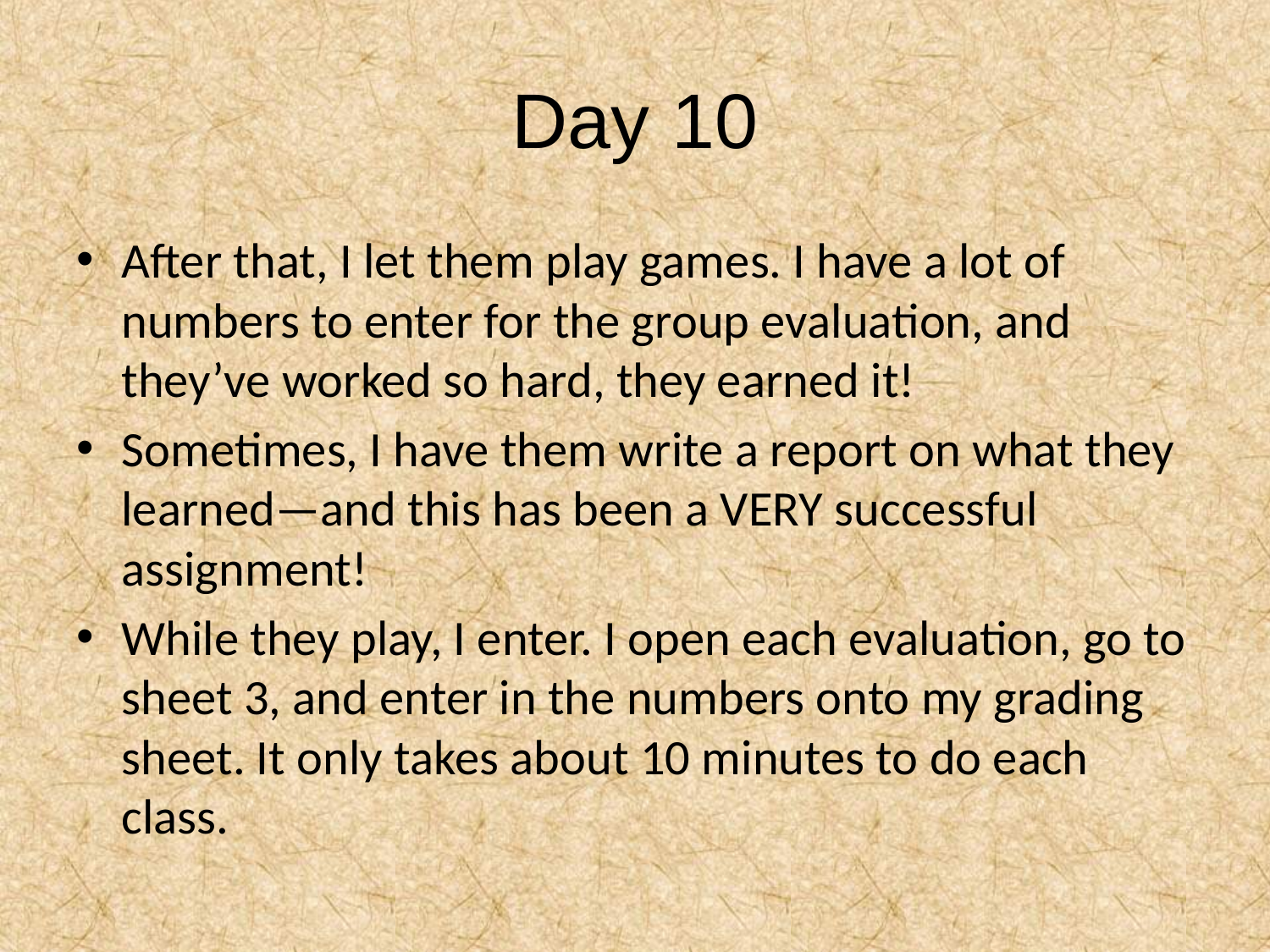

# Day 10
After that, I let them play games. I have a lot of numbers to enter for the group evaluation, and they’ve worked so hard, they earned it!
Sometimes, I have them write a report on what they learned—and this has been a VERY successful assignment!
While they play, I enter. I open each evaluation, go to sheet 3, and enter in the numbers onto my grading sheet. It only takes about 10 minutes to do each class.